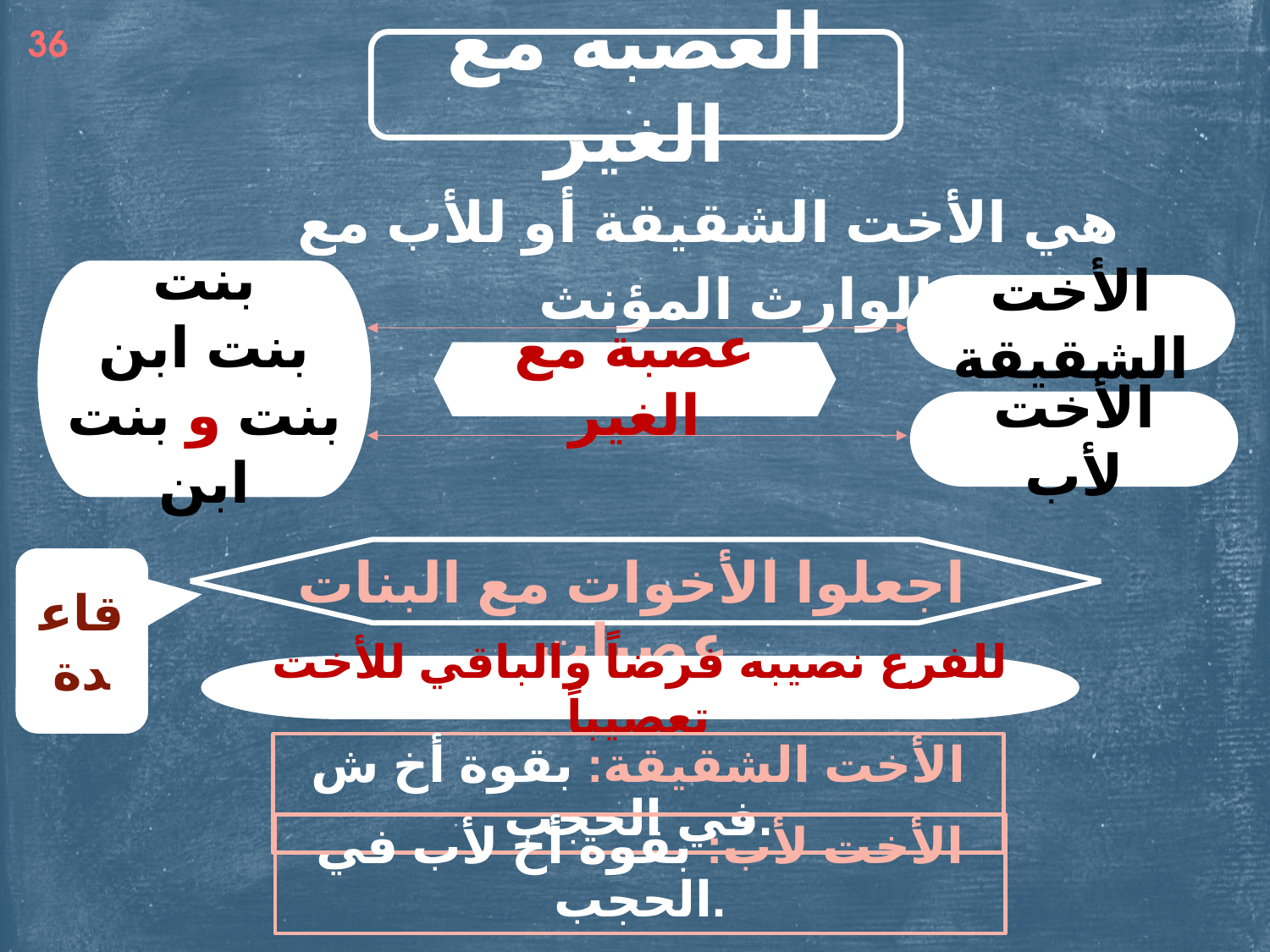

36
العصبة مع الغير
هي الأخت الشقيقة أو للأب مع الفرع الوارث المؤنث.
بنت
بنت ابن
بنت و بنت ابن
الأخت الشقيقة
عصبة مع الغير
الأخت لأب

قاعدة
اجعلوا الأخوات مع البنات عصبات
للفرع نصيبه فرضاً والباقي للأخت تعصيباً
الأخت الشقيقة: بقوة أخ ش في الحجب.
الأخت لأب: بقوة أخ لأب في الحجب.